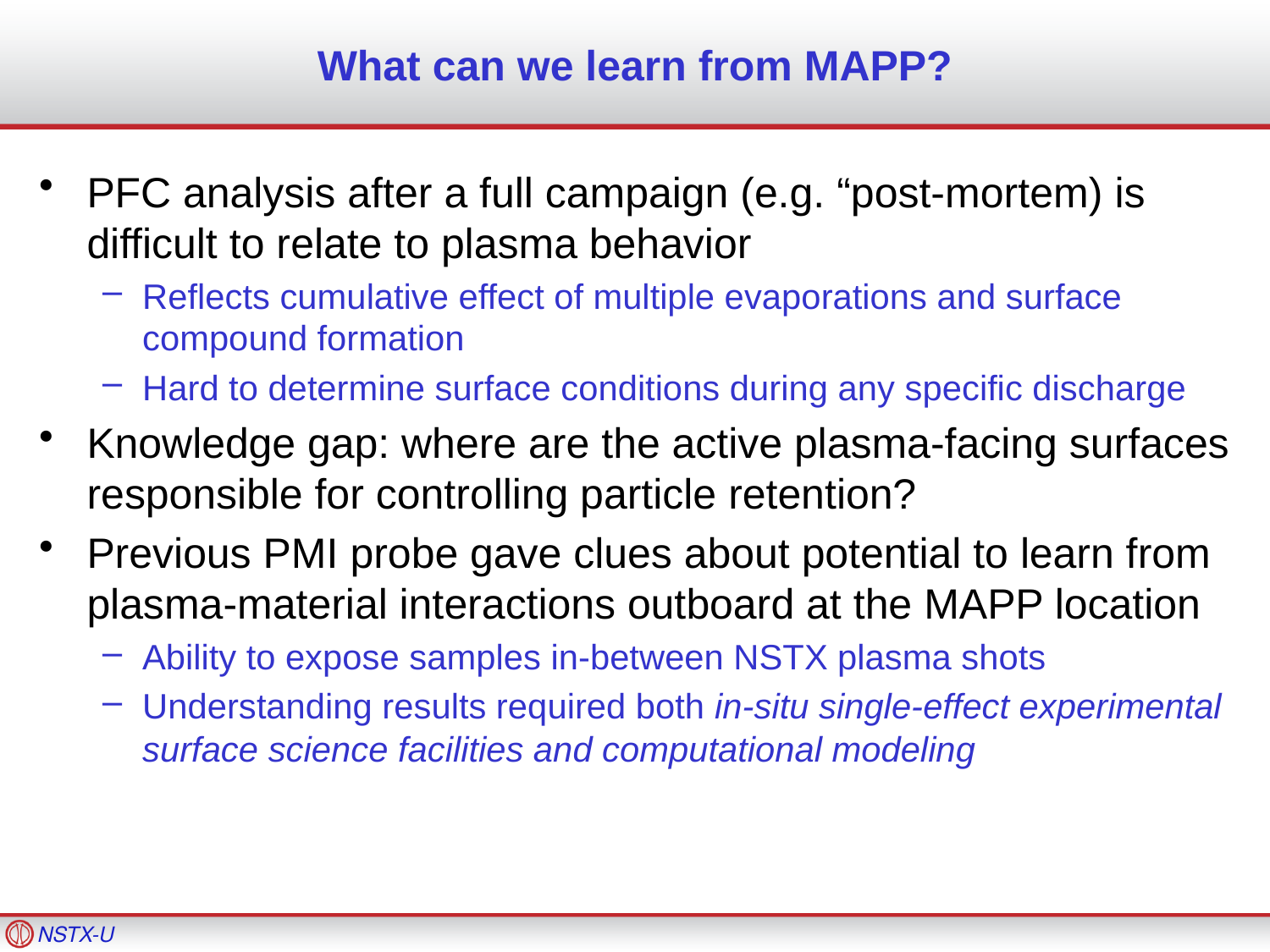

# What can we learn from MAPP?
PFC analysis after a full campaign (e.g. “post-mortem) is difficult to relate to plasma behavior
Reflects cumulative effect of multiple evaporations and surface compound formation
Hard to determine surface conditions during any specific discharge
Knowledge gap: where are the active plasma-facing surfaces responsible for controlling particle retention?
Previous PMI probe gave clues about potential to learn from plasma-material interactions outboard at the MAPP location
Ability to expose samples in-between NSTX plasma shots
Understanding results required both in-situ single-effect experimental surface science facilities and computational modeling